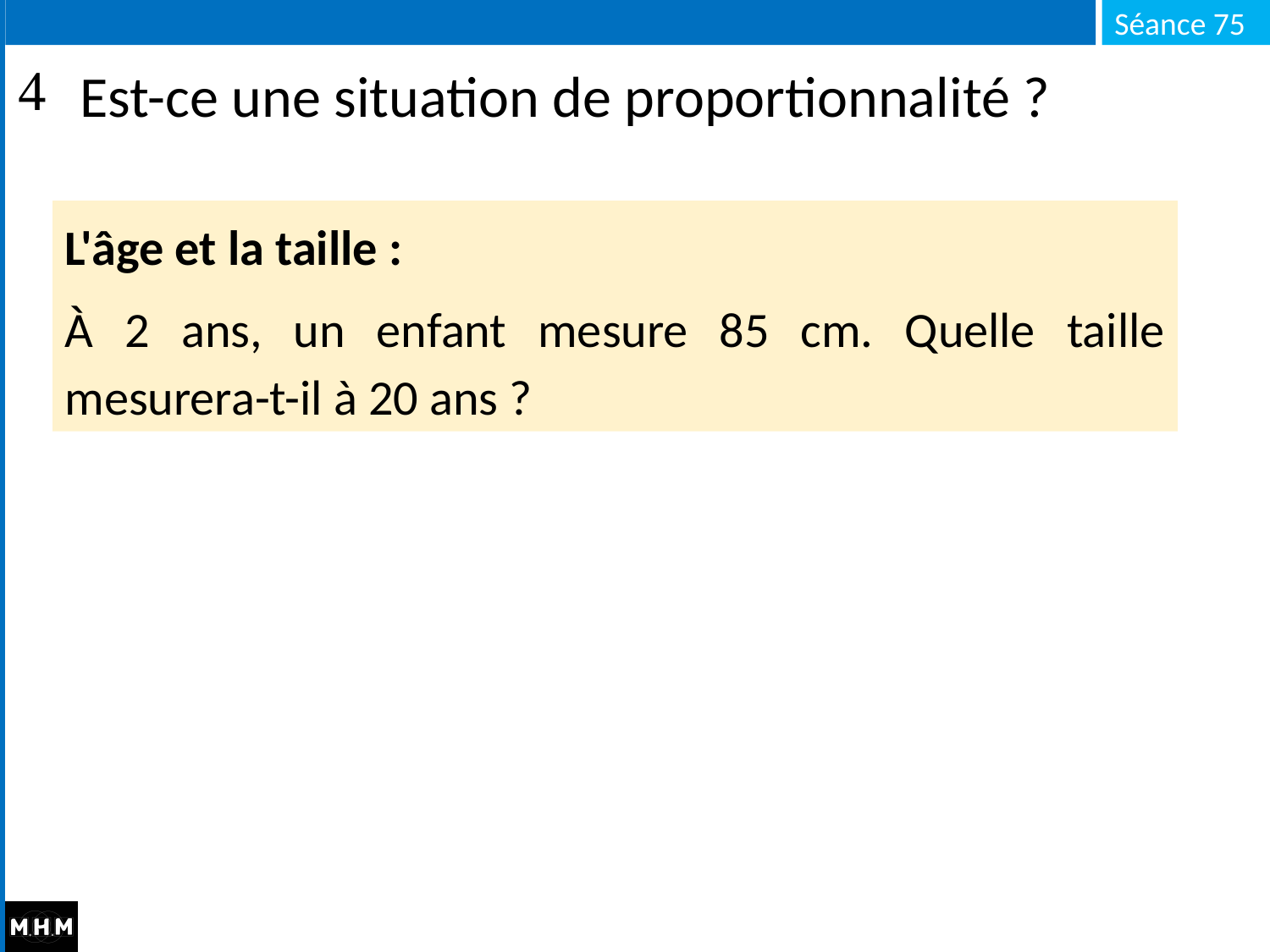

# Est-ce une situation de proportionnalité ?
L'âge et la taille :
À 2 ans, un enfant mesure 85 cm. Quelle taille mesurera-t-il à 20 ans ?